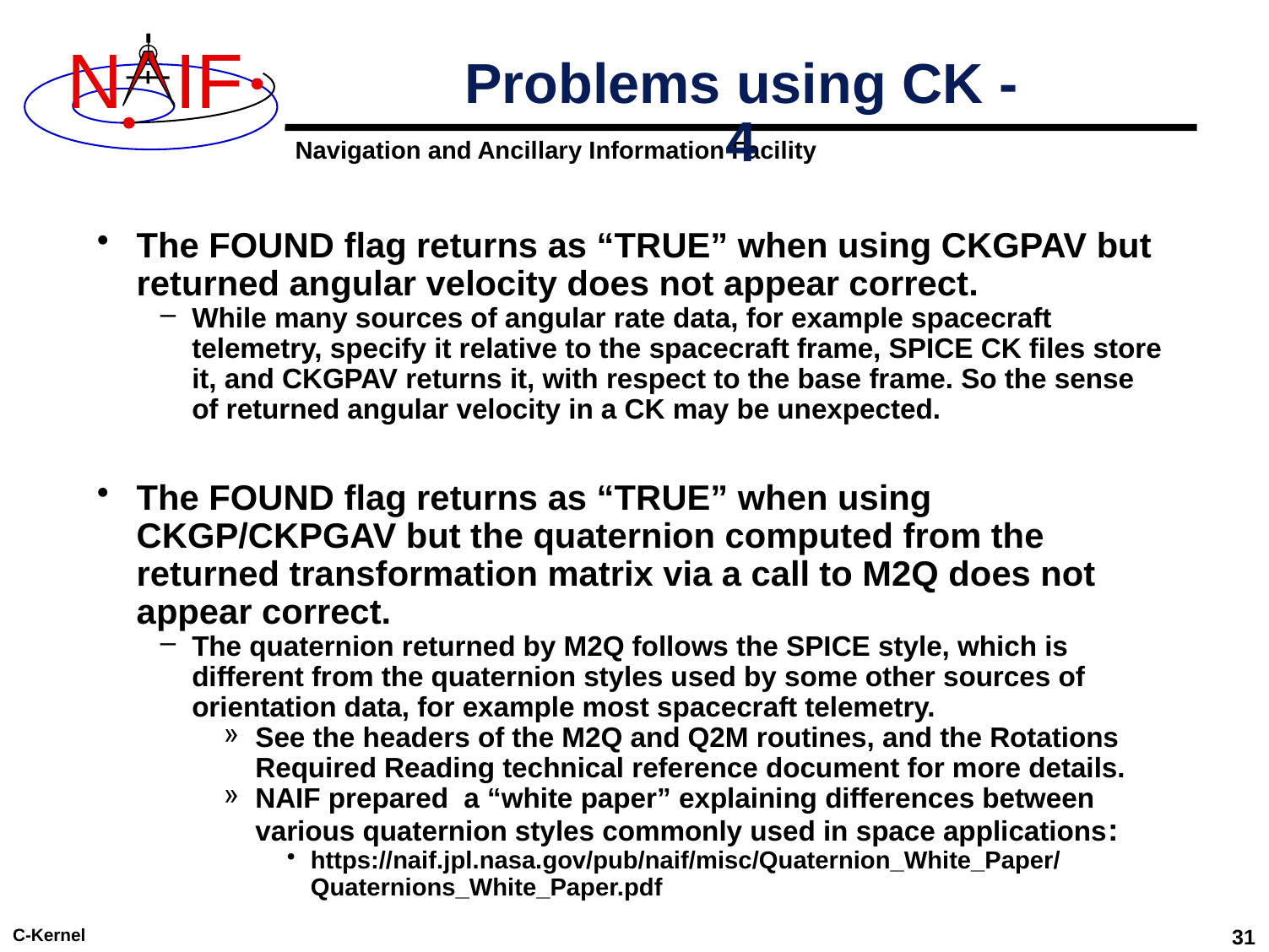

# Problems using CK - 4
The FOUND flag returns as “TRUE” when using CKGPAV but returned angular velocity does not appear correct.
While many sources of angular rate data, for example spacecraft telemetry, specify it relative to the spacecraft frame, SPICE CK files store it, and CKGPAV returns it, with respect to the base frame. So the sense of returned angular velocity in a CK may be unexpected.

The FOUND flag returns as “TRUE” when using CKGP/CKPGAV but the quaternion computed from the returned transformation matrix via a call to M2Q does not appear correct.
The quaternion returned by M2Q follows the SPICE style, which is different from the quaternion styles used by some other sources of orientation data, for example most spacecraft telemetry.
See the headers of the M2Q and Q2M routines, and the Rotations Required Reading technical reference document for more details.
NAIF prepared  a “white paper” explaining differences between various quaternion styles commonly used in space applications:
https://naif.jpl.nasa.gov/pub/naif/misc/Quaternion_White_Paper/Quaternions_White_Paper.pdf
C-Kernel
31